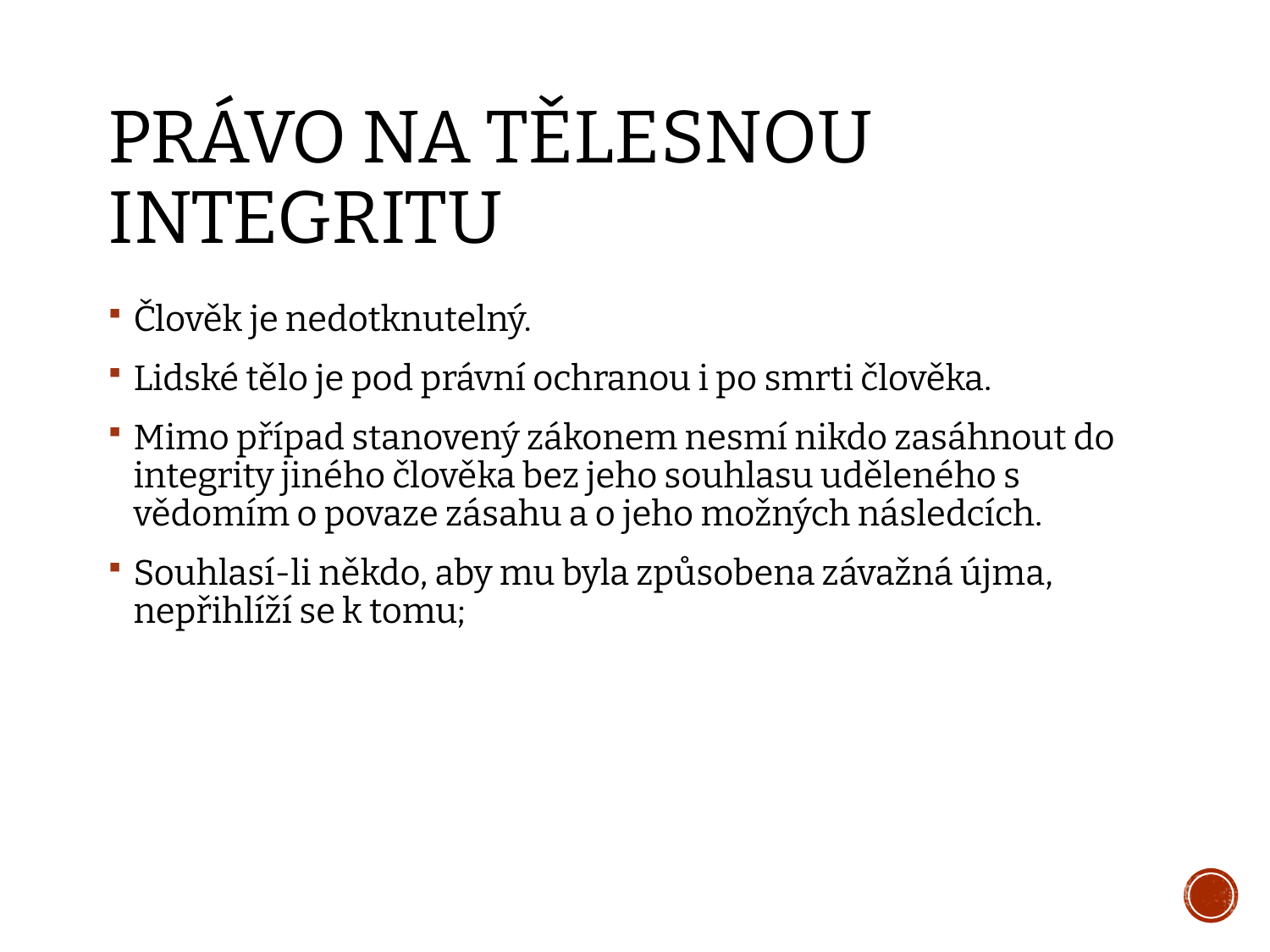

# Právo na tělesnou integritu
Člověk je nedotknutelný.
Lidské tělo je pod právní ochranou i po smrti člověka.
Mimo případ stanovený zákonem nesmí nikdo zasáhnout do integrity jiného člověka bez jeho souhlasu uděleného s vědomím o povaze zásahu a o jeho možných následcích.
Souhlasí-li někdo, aby mu byla způsobena závažná újma, nepřihlíží se k tomu;